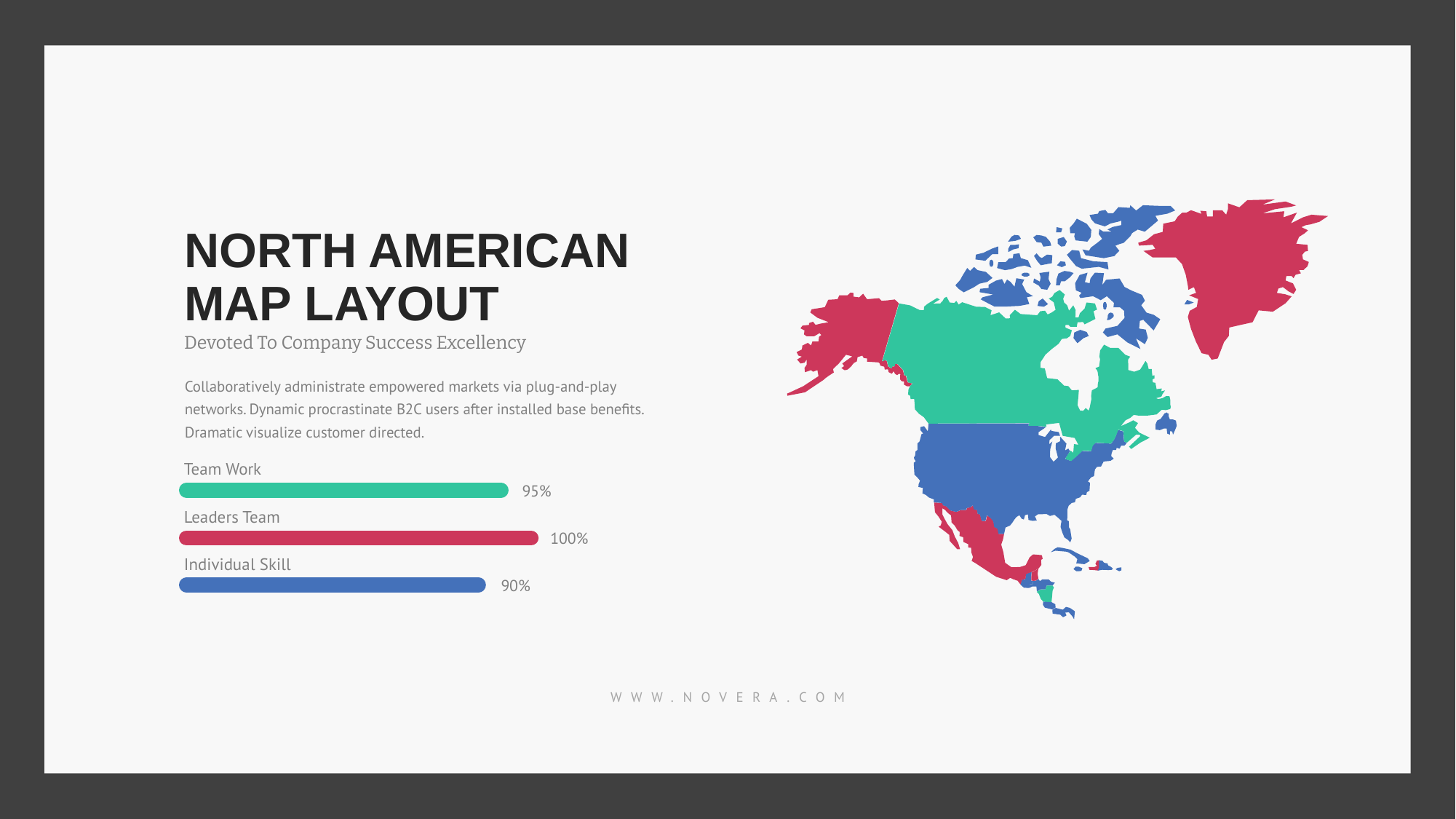

NORTH AMERICAN MAP LAYOUT
Devoted To Company Success Excellency
Collaboratively administrate empowered markets via plug-and-play networks. Dynamic procrastinate B2C users after installed base benefits. Dramatic visualize customer directed.
Team Work
95%
Leaders Team
100%
Individual Skill
90%
WWW.NOVERA.COM